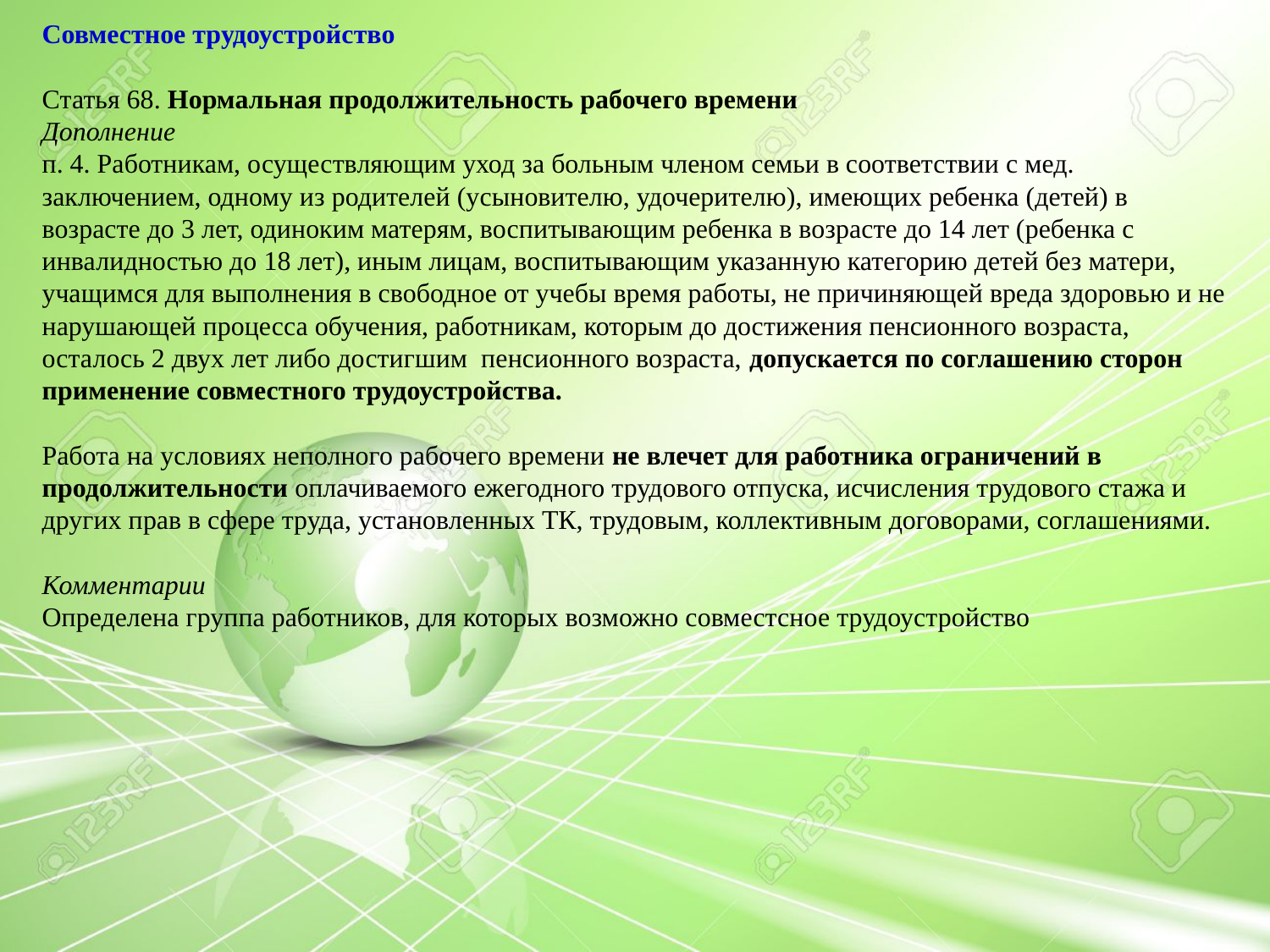

Совместное трудоустройство

Статья 68. Нормальная продолжительность рабочего времени
Дополнение
п. 4. Работникам, осуществляющим уход за больным членом семьи в соответствии с мед. заключением, одному из родителей (усыновителю, удочерителю), имеющих ребенка (детей) в возрасте до 3 лет, одиноким матерям, воспитывающим ребенка в возрасте до 14 лет (ребенка с инвалидностью до 18 лет), иным лицам, воспитывающим указанную категорию детей без матери, учащимся для выполнения в свободное от учебы время работы, не причиняющей вреда здоровью и не нарушающей процесса обучения, работникам, которым до достижения пенсионного возраста, осталось 2 двух лет либо достигшим  пенсионного возраста, допускается по соглашению сторон применение совместного трудоустройства.

Работа на условиях неполного рабочего времени не влечет для работника ограничений в продолжительности оплачиваемого ежегодного трудового отпуска, исчисления трудового стажа и других прав в сфере труда, установленных ТК, трудовым, коллективным договорами, соглашениями.

Комментарии
Определена группа работников, для которых возможно совместсное трудоустройство